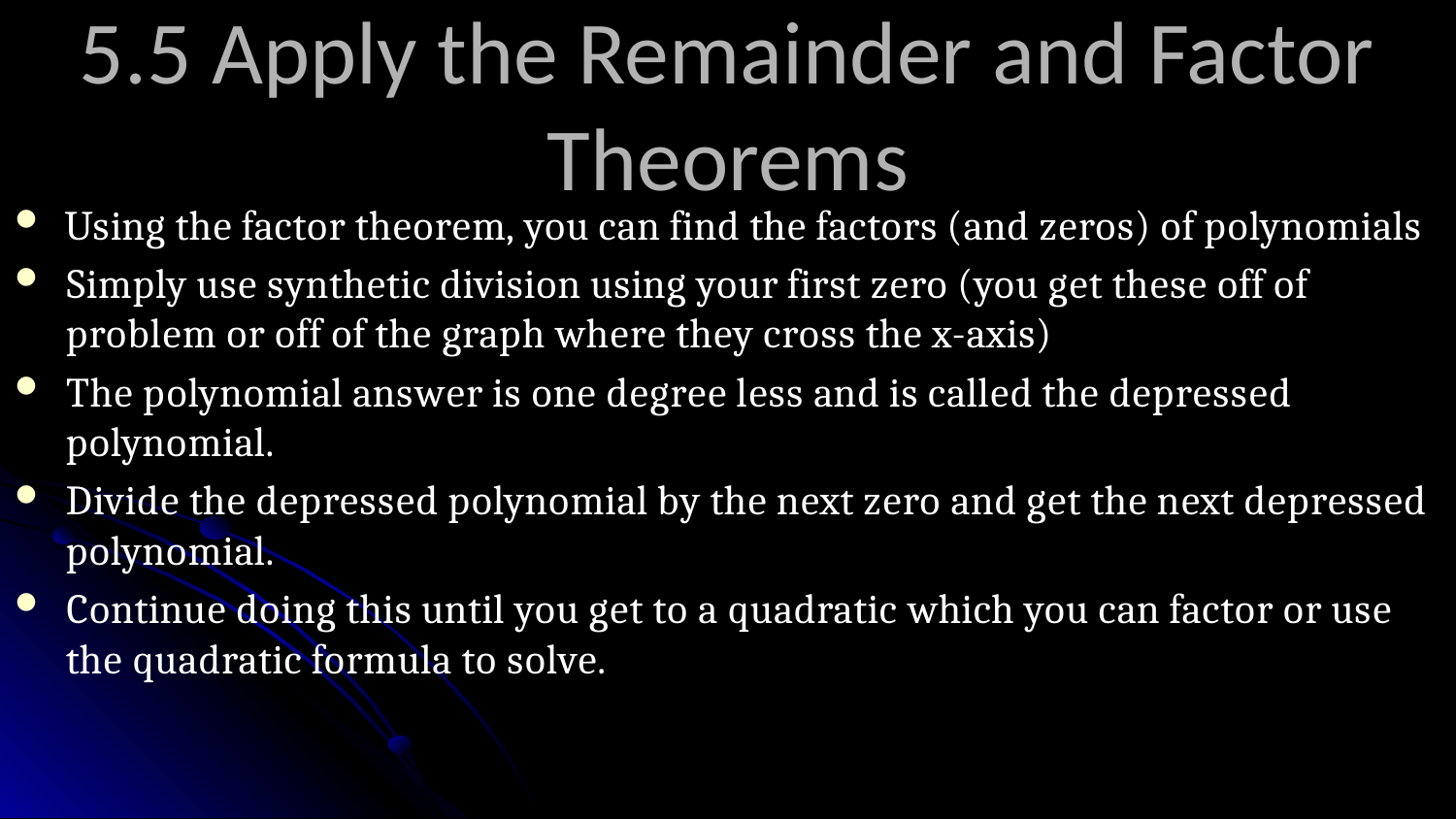

# 5.5 Apply the Remainder and Factor Theorems
Using the factor theorem, you can find the factors (and zeros) of polynomials
Simply use synthetic division using your first zero (you get these off of problem or off of the graph where they cross the x-axis)
The polynomial answer is one degree less and is called the depressed polynomial.
Divide the depressed polynomial by the next zero and get the next depressed polynomial.
Continue doing this until you get to a quadratic which you can factor or use the quadratic formula to solve.